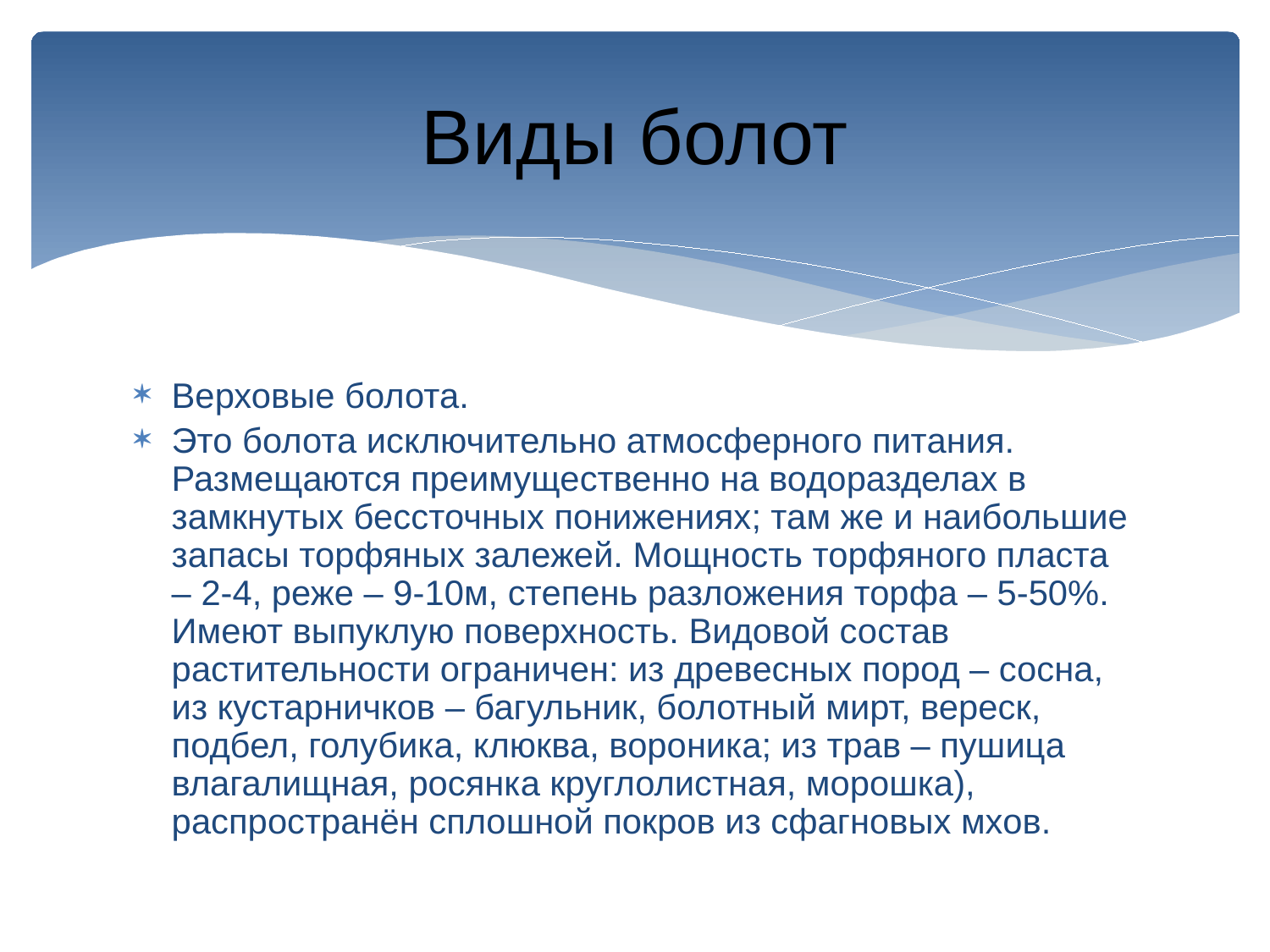

# Виды болот

Верховые болота.
Это болота исключительно атмосферного питания. Размещаются преимущественно на водоразделах в замкнутых бессточных понижениях; там же и наибольшие запасы торфяных залежей. Мощность торфяного пласта – 2-4, реже – 9-10м, степень разложения торфа – 5-50%. Имеют выпуклую поверхность. Видовой состав растительности ограничен: из древесных пород – сосна, из кустарничков – багульник, болотный мирт, вереск, подбел, голубика, клюква, вороника; из трав – пушица влагалищная, росянка круглолистная, морошка), распространён сплошной покров из сфагновых мхов.